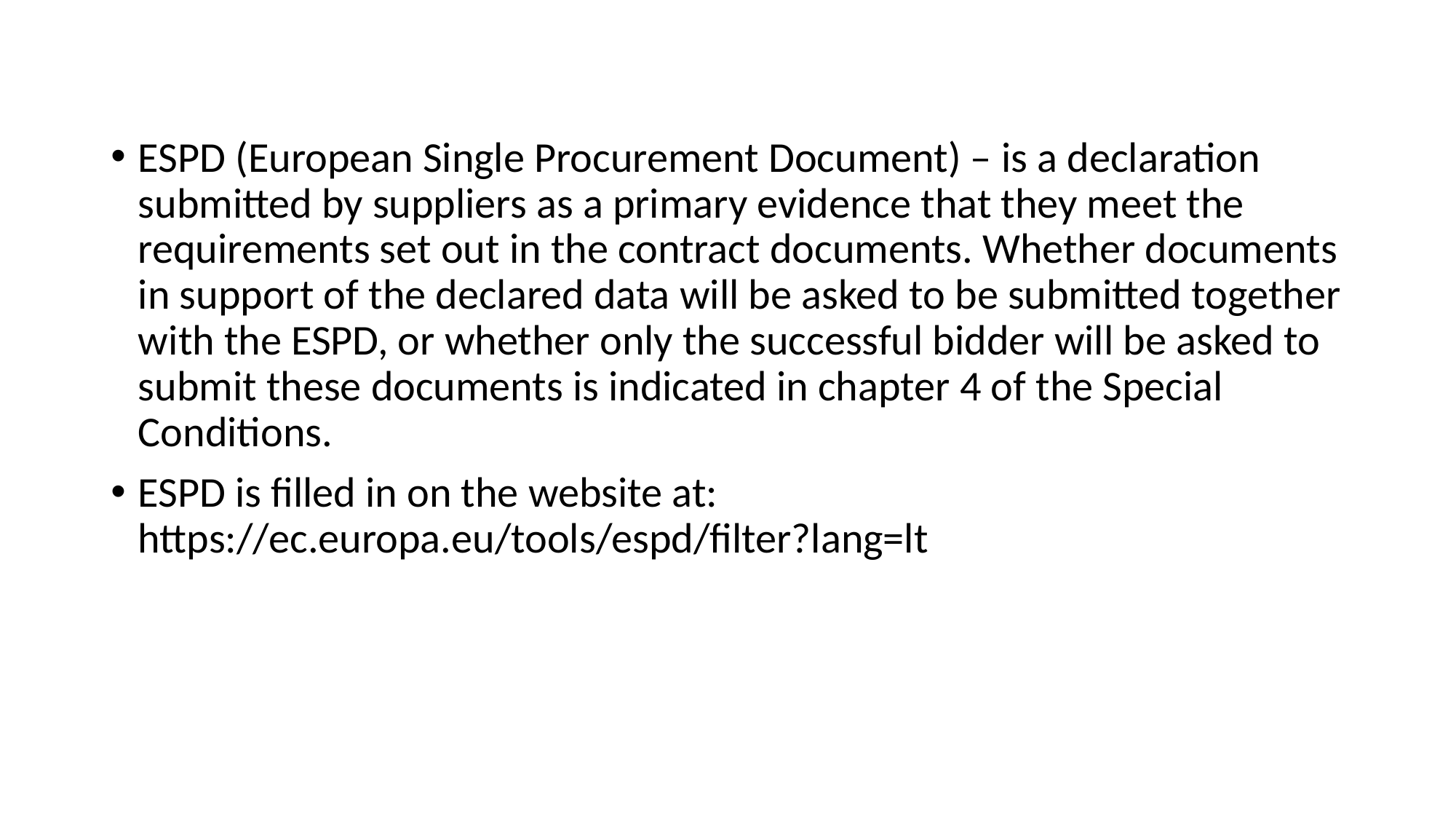

ESPD (European Single Procurement Document) – is a declaration submitted by suppliers as a primary evidence that they meet the requirements set out in the contract documents. Whether documents in support of the declared data will be asked to be submitted together with the ESPD, or whether only the successful bidder will be asked to submit these documents is indicated in chapter 4 of the Special Conditions.
ESPD is filled in on the website at: https://ec.europa.eu/tools/espd/filter?lang=lt